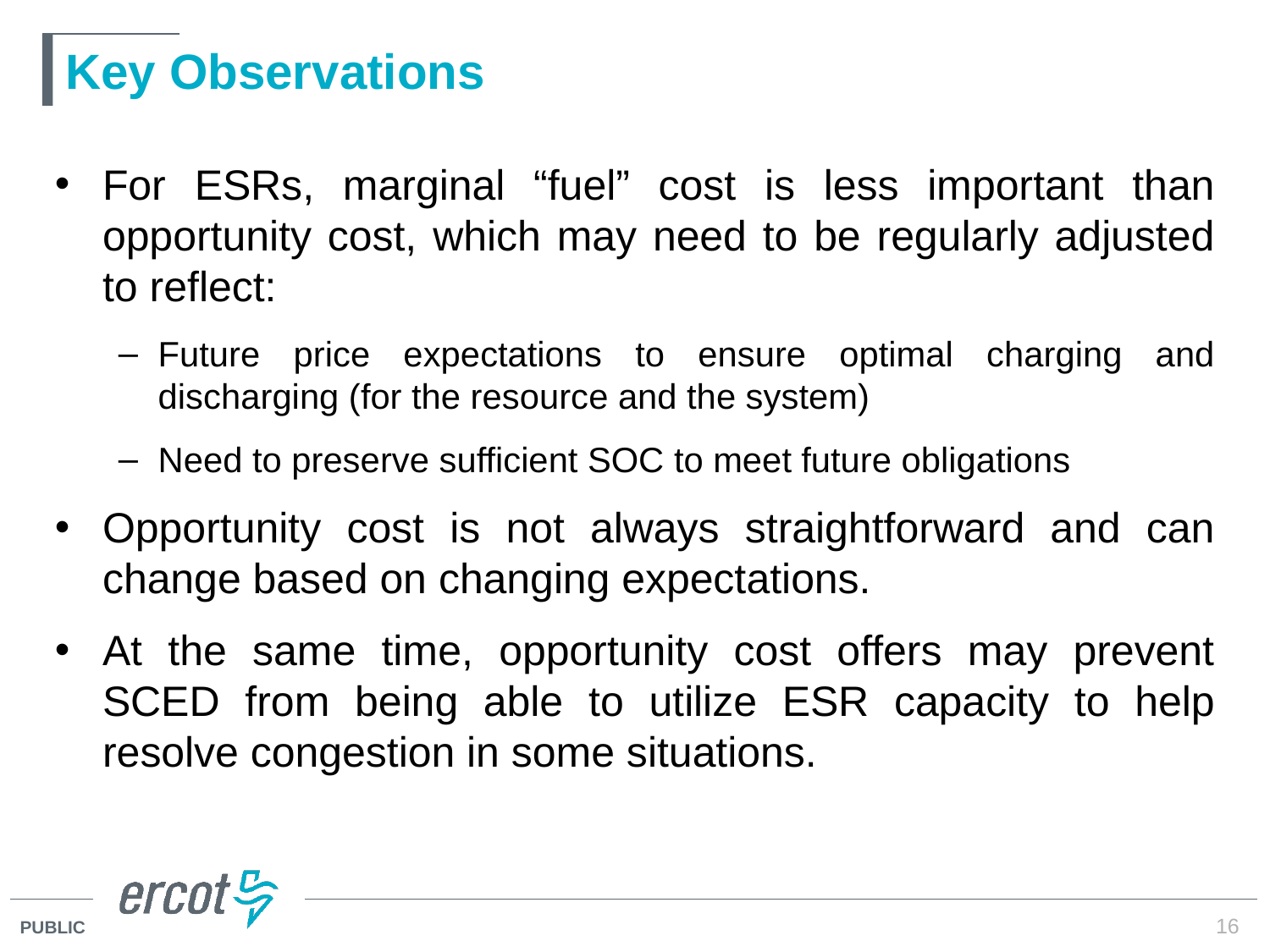

# Key Observations
For ESRs, marginal “fuel” cost is less important than opportunity cost, which may need to be regularly adjusted to reflect:
Future price expectations to ensure optimal charging and discharging (for the resource and the system)
Need to preserve sufficient SOC to meet future obligations
Opportunity cost is not always straightforward and can change based on changing expectations.
At the same time, opportunity cost offers may prevent SCED from being able to utilize ESR capacity to help resolve congestion in some situations.

16